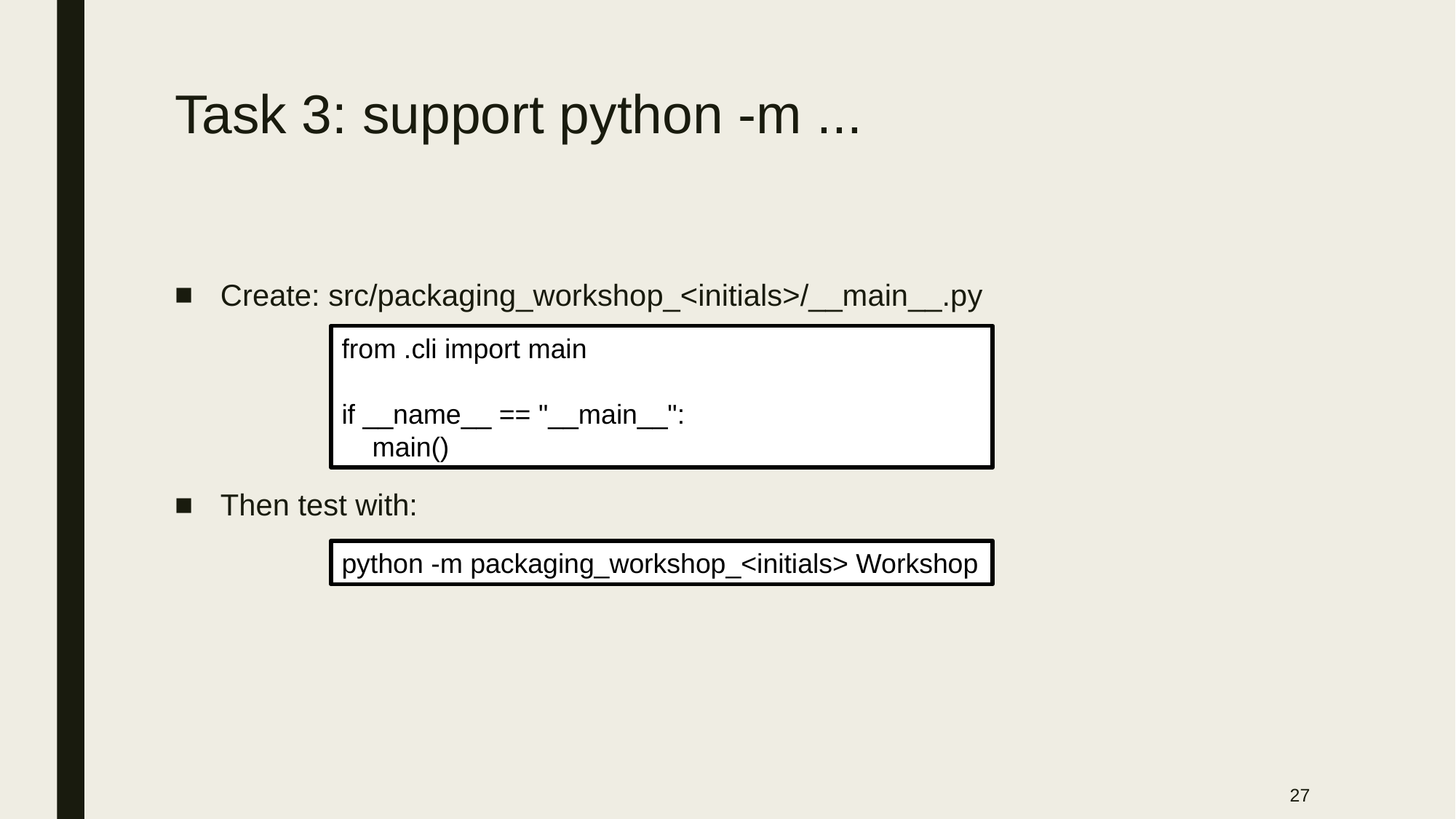

# Task 3: support python -m ...
Create: src/packaging_workshop_<initials>/__main__.py

Then test with:
from .cli import main

if __name__ == "__main__":
    main()
python -m packaging_workshop_<initials> Workshop
27